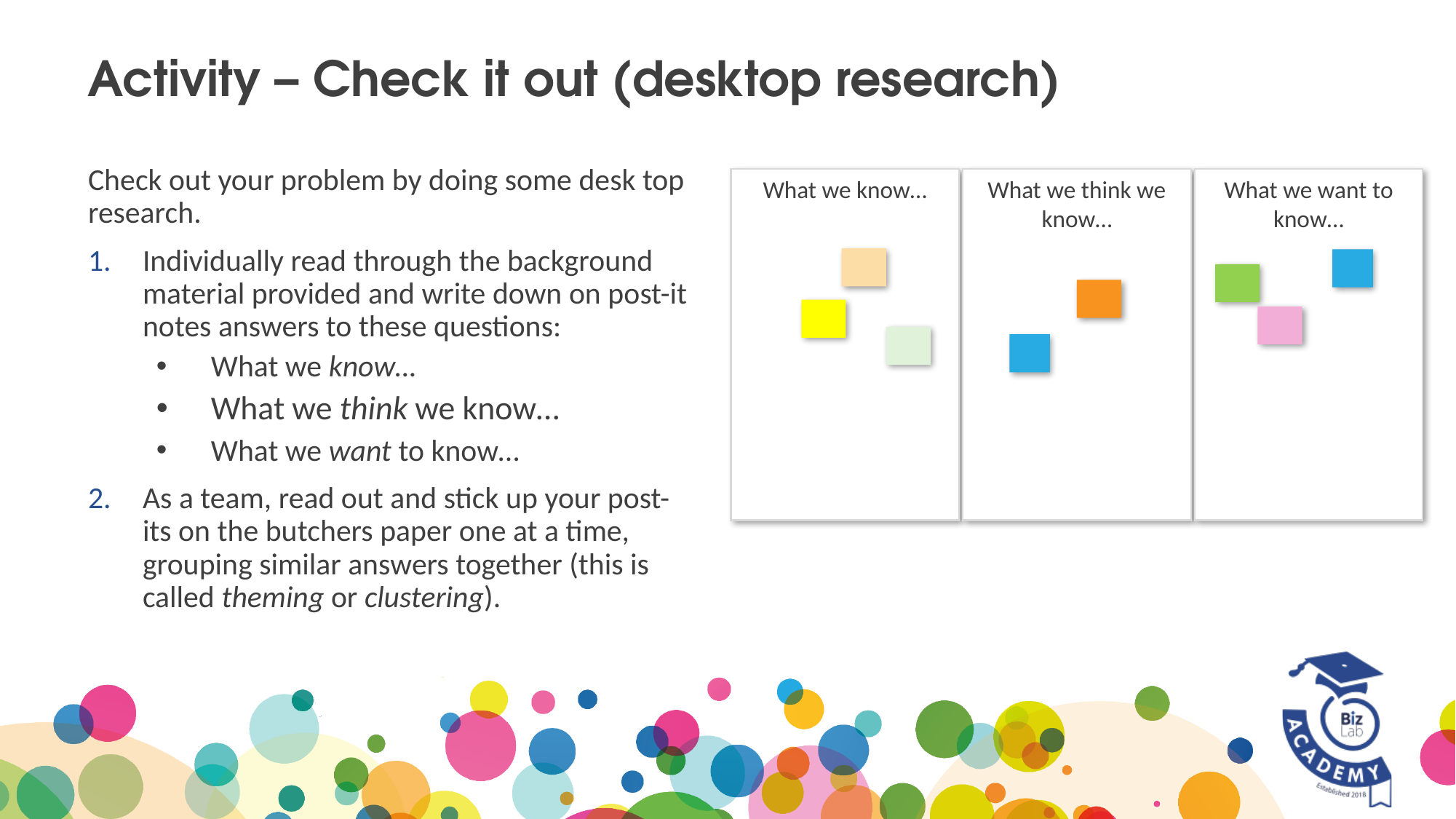

Activity slide
# Activity – Check it out (desktop research)
Check out your problem by doing some desk top research.
Individually read through the background material provided and write down on post-it notes answers to these questions:
What we know…
What we think we know…
What we want to know…
As a team, read out and stick up your post-its on the butchers paper one at a time, grouping similar answers together (this is called theming or clustering).
What we know…
What we think we know…
What we want to know…